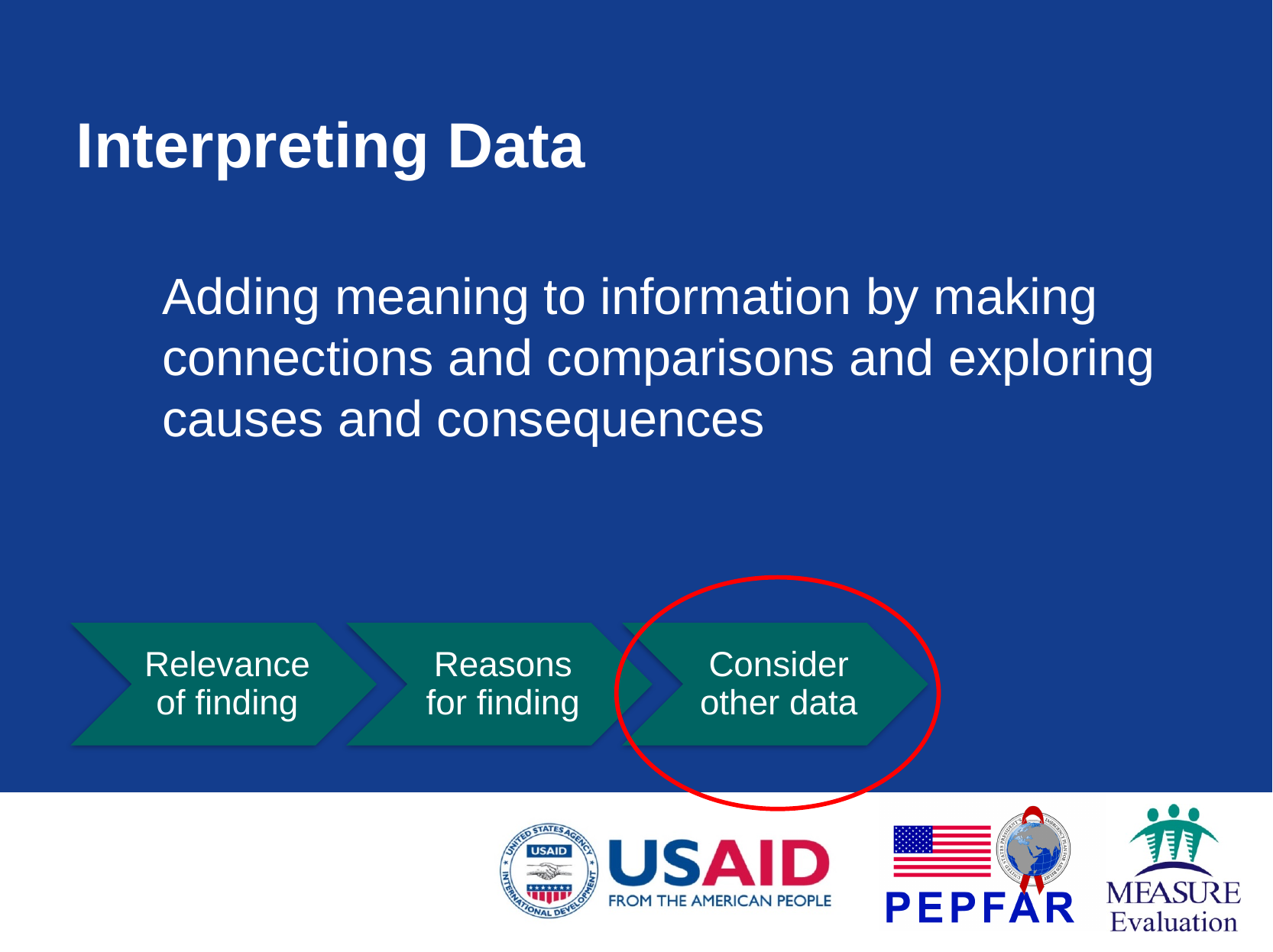

# Interpreting Data
Adding meaning to information by making connections and comparisons and exploring causes and consequences

Relevance of finding
Reasons for finding
Consider other data